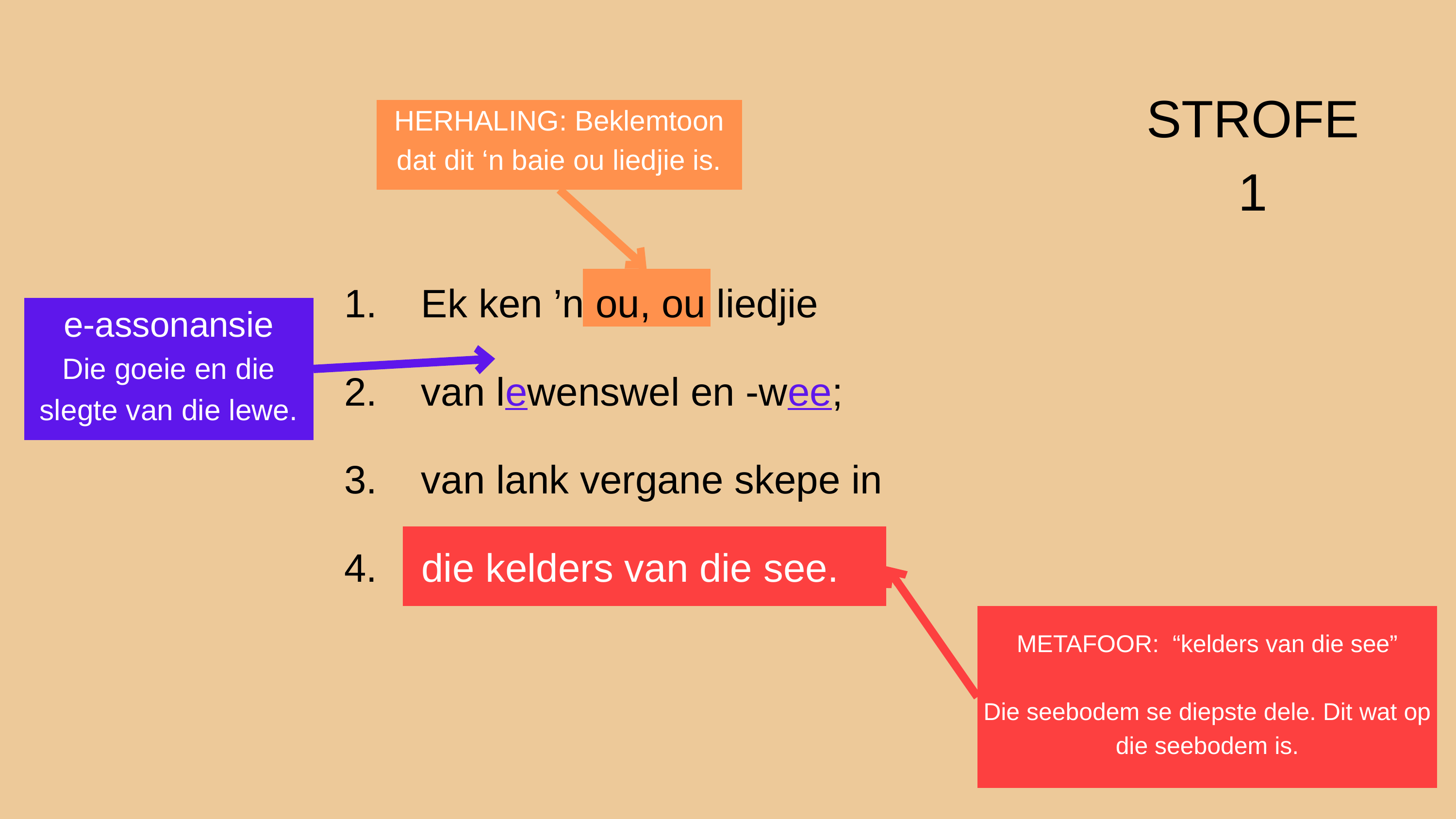

STROFE 1

HERHALING: Beklemtoon dat dit ‘n baie ou liedjie is.

1.    Ek ken ’n ou, ou liedjie
2.    van lewenswel en -wee;
3.    van lank vergane skepe in
4.    die kelders van die see.

e-assonansie
Die goeie en die slegte van die lewe.

METAFOOR:  “kelders van die see”

Die seebodem se diepste dele. Dit wat op die seebodem is.